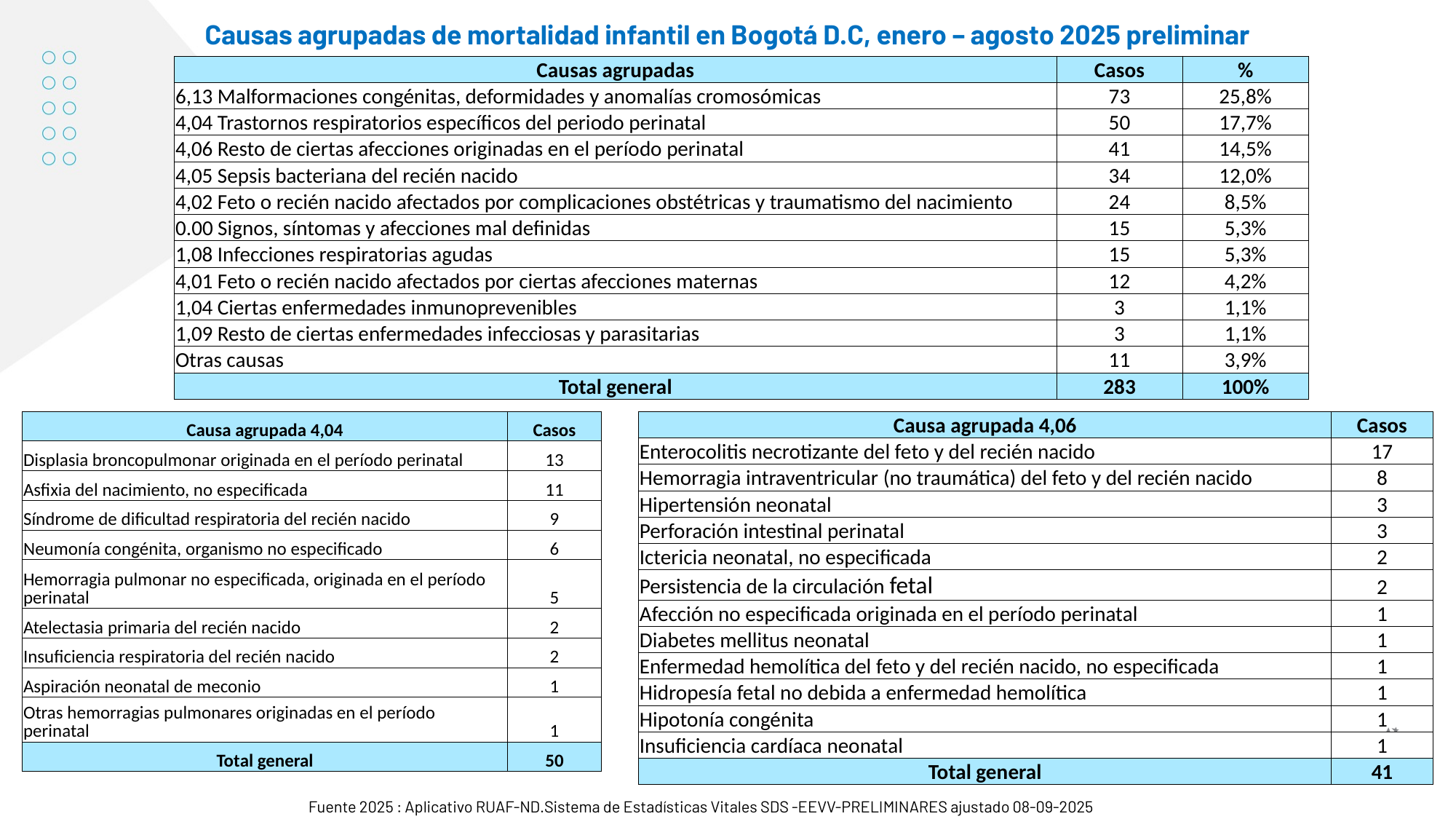

Causas agrupadas de mortalidad infantil en Bogotá D.C, enero – agosto 2025 preliminar
| Causas agrupadas | Casos | % |
| --- | --- | --- |
| 6,13 Malformaciones congénitas, deformidades y anomalías cromosómicas | 73 | 25,8% |
| 4,04 Trastornos respiratorios específicos del periodo perinatal | 50 | 17,7% |
| 4,06 Resto de ciertas afecciones originadas en el período perinatal | 41 | 14,5% |
| 4,05 Sepsis bacteriana del recién nacido | 34 | 12,0% |
| 4,02 Feto o recién nacido afectados por complicaciones obstétricas y traumatismo del nacimiento | 24 | 8,5% |
| 0.00 Signos, síntomas y afecciones mal definidas | 15 | 5,3% |
| 1,08 Infecciones respiratorias agudas | 15 | 5,3% |
| 4,01 Feto o recién nacido afectados por ciertas afecciones maternas | 12 | 4,2% |
| 1,04 Ciertas enfermedades inmunoprevenibles | 3 | 1,1% |
| 1,09 Resto de ciertas enfermedades infecciosas y parasitarias | 3 | 1,1% |
| Otras causas | 11 | 3,9% |
| Total general | 283 | 100% |
| Causa agrupada 4,04 | Casos |
| --- | --- |
| Displasia broncopulmonar originada en el período perinatal | 13 |
| Asfixia del nacimiento, no especificada | 11 |
| Síndrome de dificultad respiratoria del recién nacido | 9 |
| Neumonía congénita, organismo no especificado | 6 |
| Hemorragia pulmonar no especificada, originada en el período perinatal | 5 |
| Atelectasia primaria del recién nacido | 2 |
| Insuficiencia respiratoria del recién nacido | 2 |
| Aspiración neonatal de meconio | 1 |
| Otras hemorragias pulmonares originadas en el período perinatal | 1 |
| Total general | 50 |
| Causa agrupada 4,06 | Casos |
| --- | --- |
| Enterocolitis necrotizante del feto y del recién nacido | 17 |
| Hemorragia intraventricular (no traumática) del feto y del recién nacido | 8 |
| Hipertensión neonatal | 3 |
| Perforación intestinal perinatal | 3 |
| Ictericia neonatal, no especificada | 2 |
| Persistencia de la circulación fetal | 2 |
| Afección no especificada originada en el período perinatal | 1 |
| Diabetes mellitus neonatal | 1 |
| Enfermedad hemolítica del feto y del recién nacido, no especificada | 1 |
| Hidropesía fetal no debida a enfermedad hemolítica | 1 |
| Hipotonía congénita | 1 |
| Insuficiencia cardíaca neonatal | 1 |
| Total general | 41 |
Fuente 2025 : Aplicativo RUAF-ND.Sistema de Estadísticas Vitales SDS -EEVV-PRELIMINARES ajustado 08-09-2025